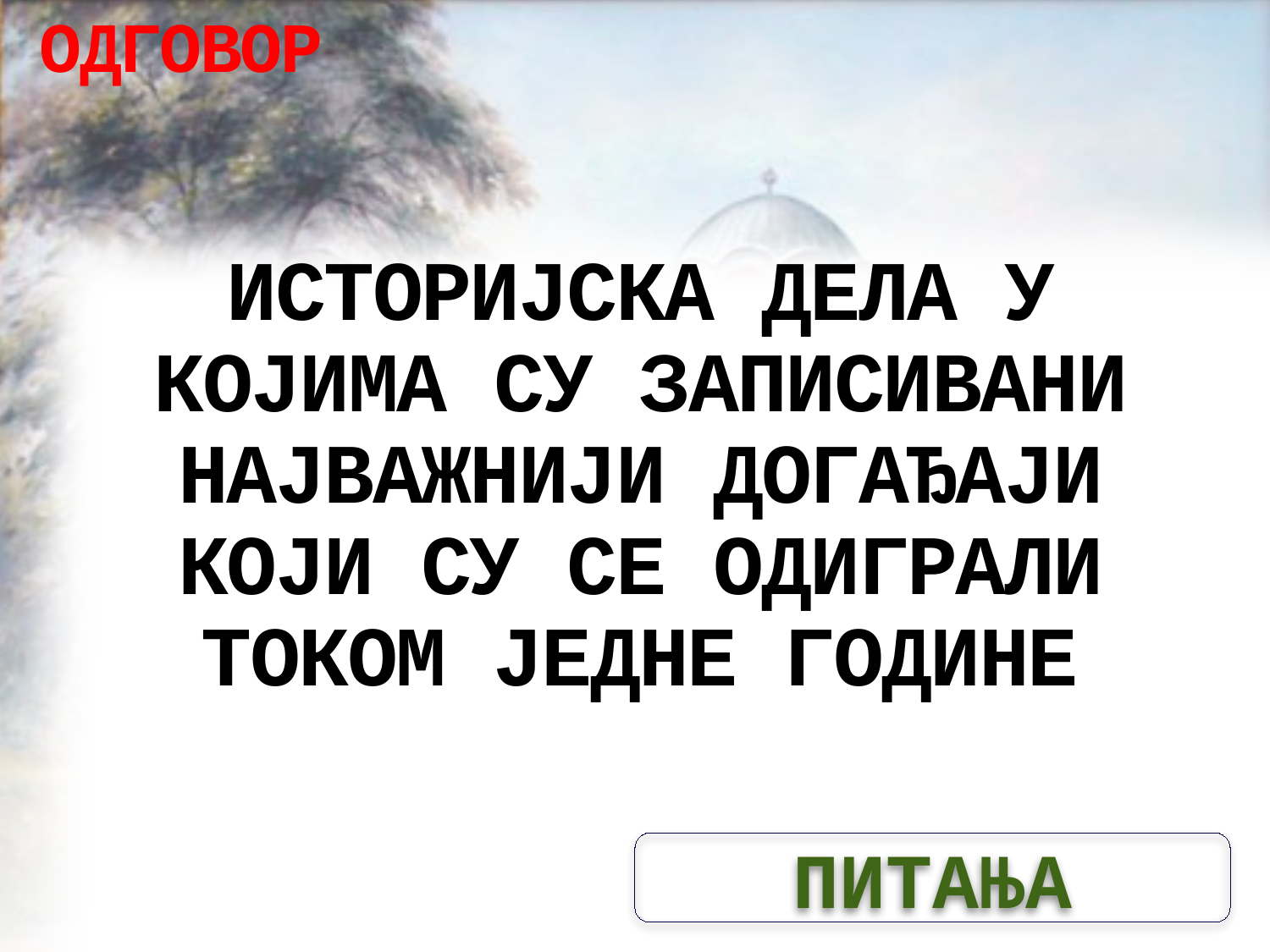

ОДГОВОР
# ИСТОРИЈСКА ДЕЛА У КОЈИМА СУ ЗАПИСИВАНИ НАЈВАЖНИЈИ ДОГАЂАЈИ КОЈИ СУ СЕ ОДИГРАЛИ ТОКОМ ЈЕДНЕ ГОДИНЕ
ПИТАЊА